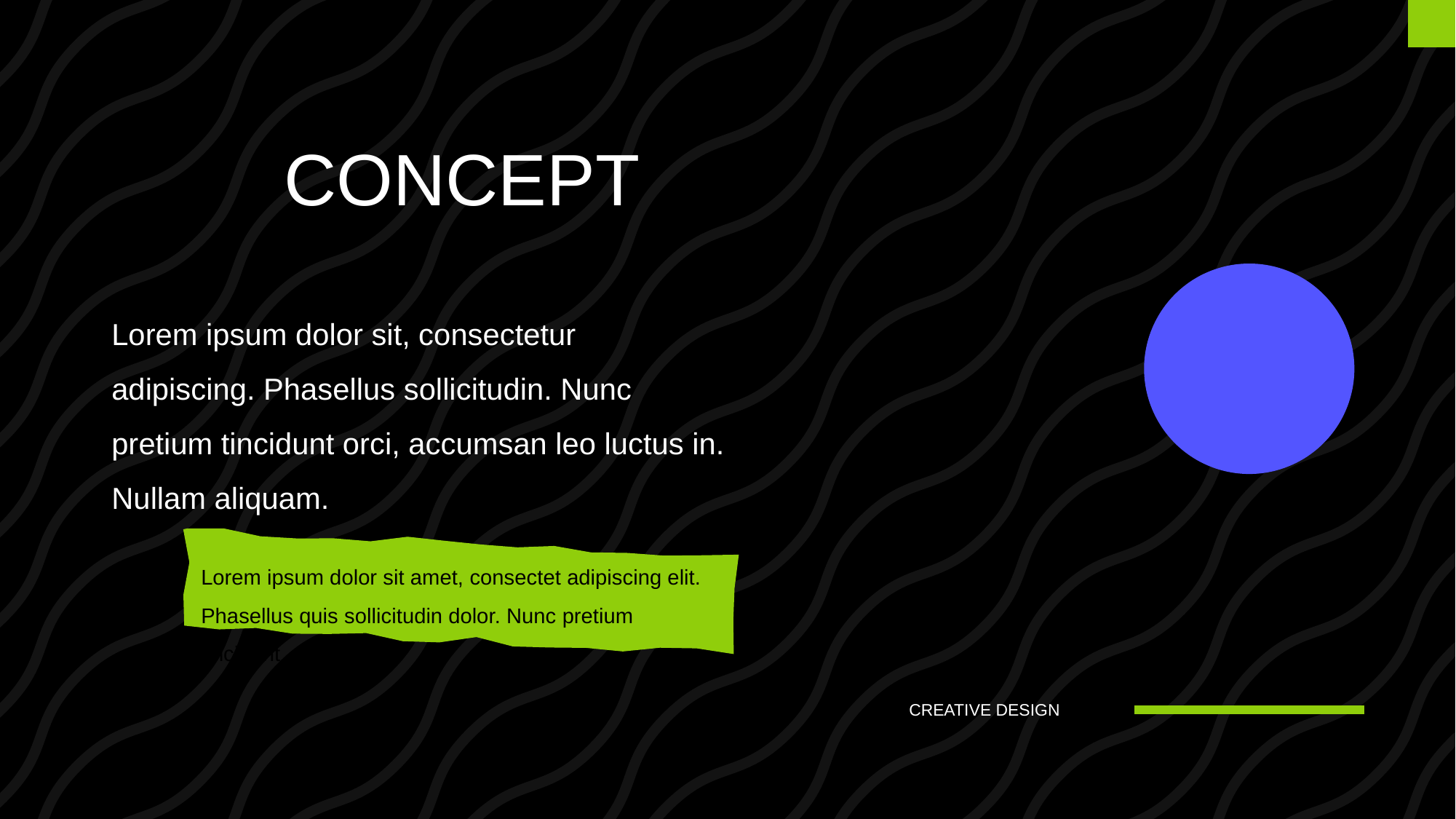

CONCEPT

Lorem ipsum dolor sit, consectetur adipiscing. Phasellus sollicitudin. Nunc pretium tincidunt orci, accumsan leo luctus in. Nullam aliquam.

Lorem ipsum dolor sit amet, consectet adipiscing elit. Phasellus quis sollicitudin dolor. Nunc pretium tincidunt
CREATIVE DESIGN